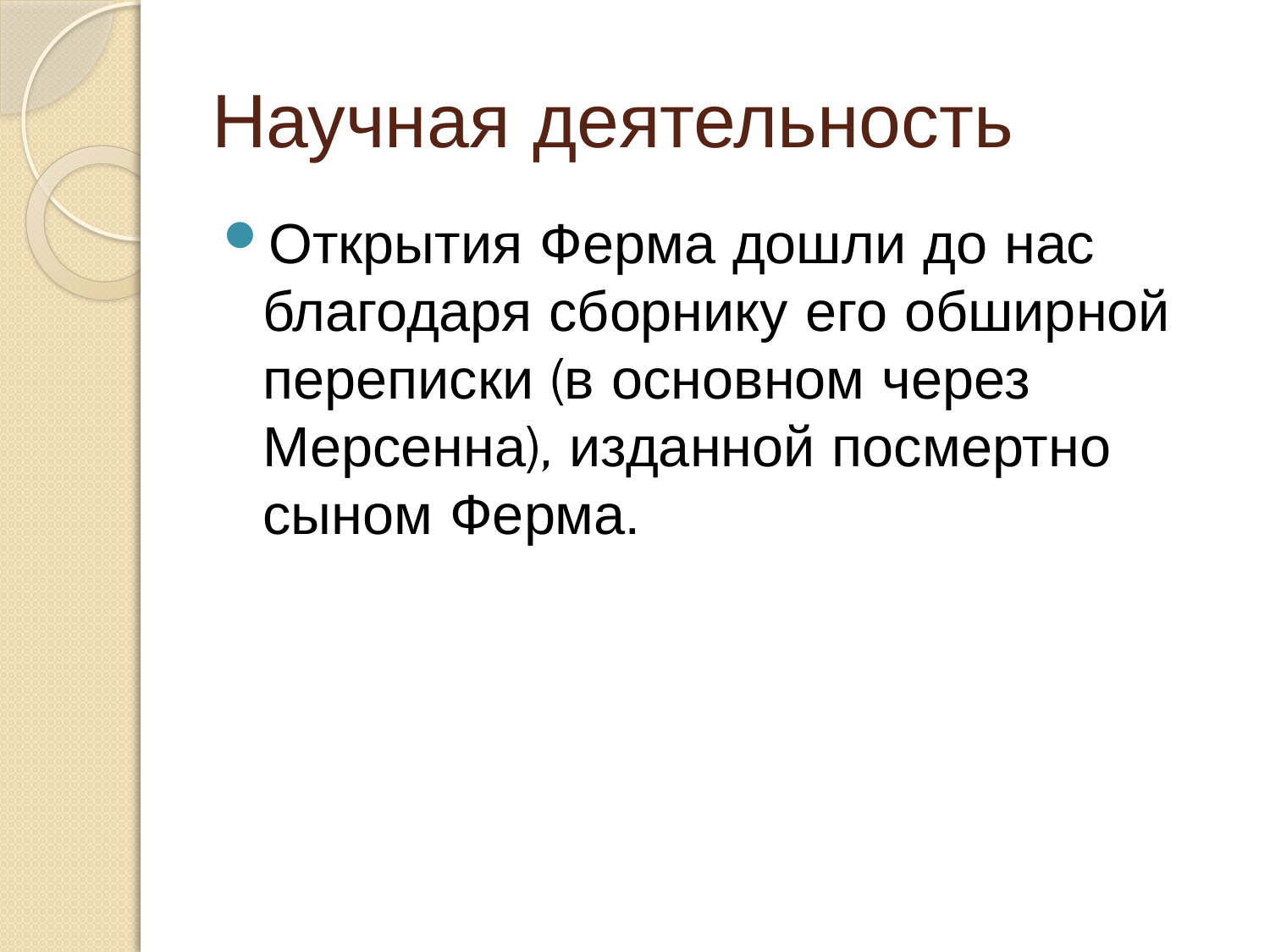

# Научная деятельность
Открытия Ферма дошли до нас благодаря сборнику его обширной переписки (в основном через Мерсенна), изданной посмертно сыном Ферма.